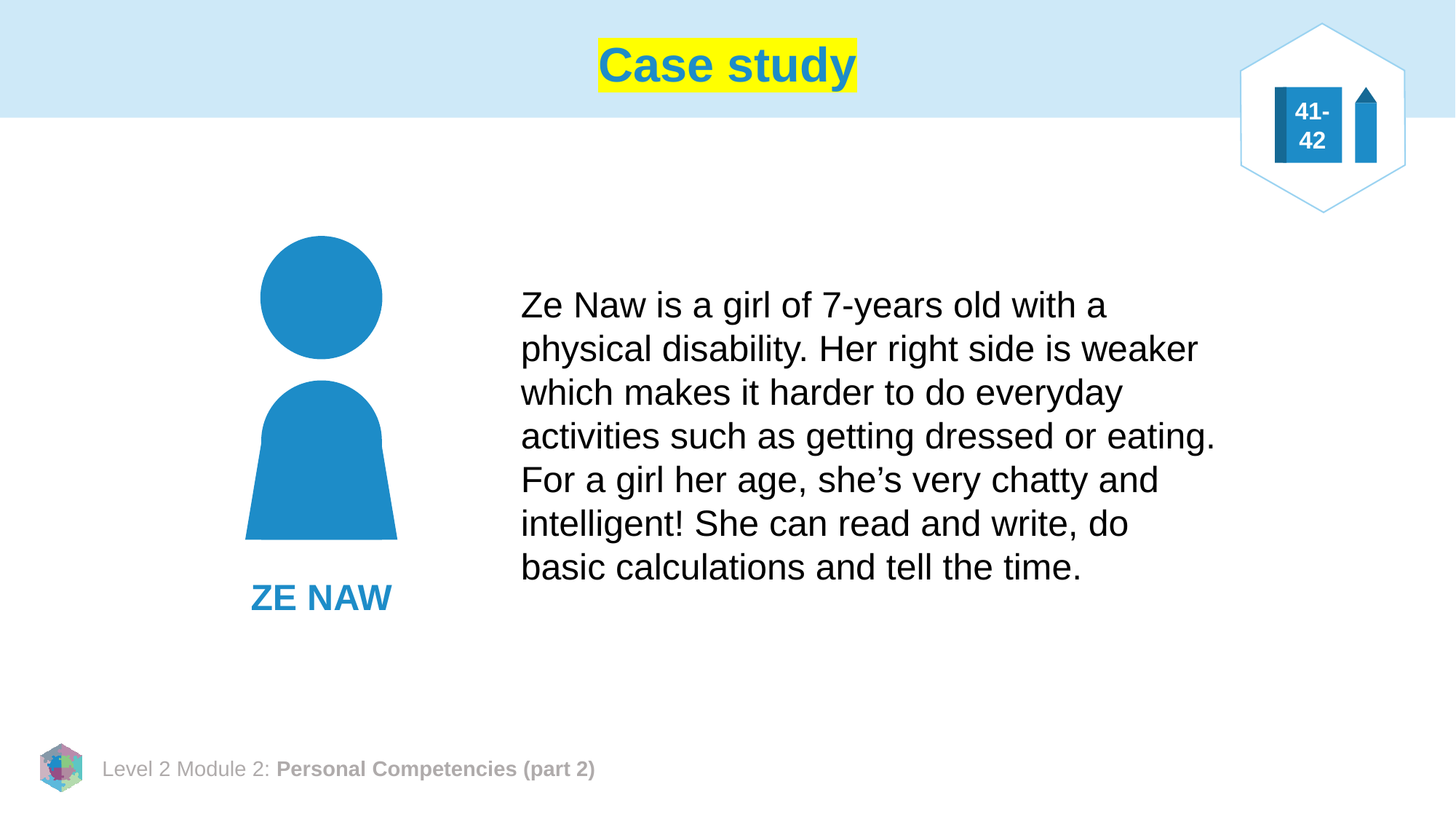

# Case study

41-
42

Ze Naw is a girl of 7-years old with a physical disability. Her right side is weaker which makes it harder to do everyday activities such as getting dressed or eating. For a girl her age, she’s very chatty and intelligent! She can read and write, do basic calculations and tell the time.

ZE NAW